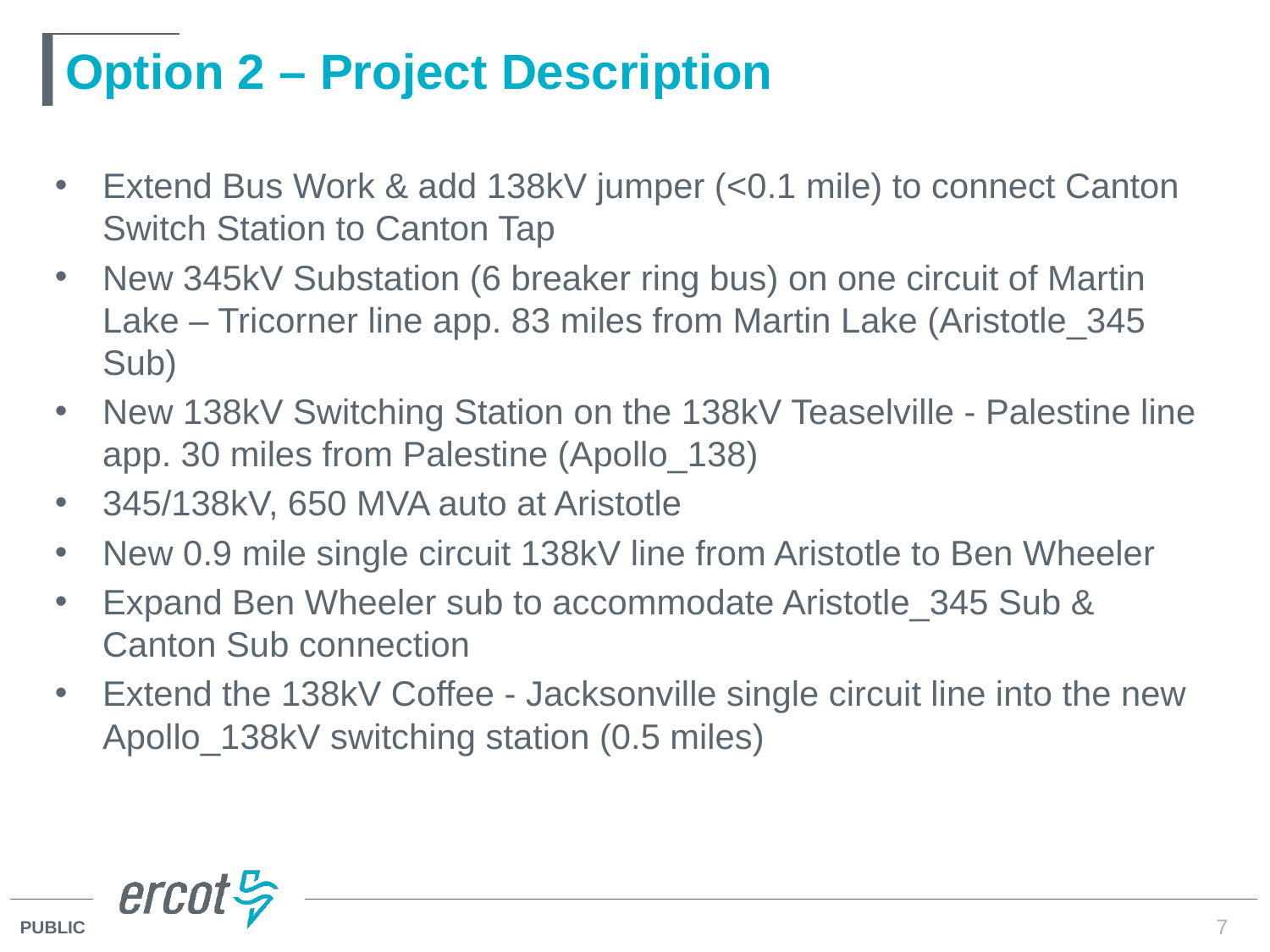

# Option 2 – Project Description

Extend Bus Work & add 138kV jumper (<0.1 mile) to connect Canton Switch Station to Canton Tap
New 345kV Substation (6 breaker ring bus) on one circuit of Martin Lake – Tricorner line app. 83 miles from Martin Lake (Aristotle_345 Sub)
New 138kV Switching Station on the 138kV Teaselville - Palestine line app. 30 miles from Palestine (Apollo_138)
345/138kV, 650 MVA auto at Aristotle
New 0.9 mile single circuit 138kV line from Aristotle to Ben Wheeler
Expand Ben Wheeler sub to accommodate Aristotle_345 Sub & Canton Sub connection
Extend the 138kV Coffee - Jacksonville single circuit line into the new Apollo_138kV switching station (0.5 miles)

7